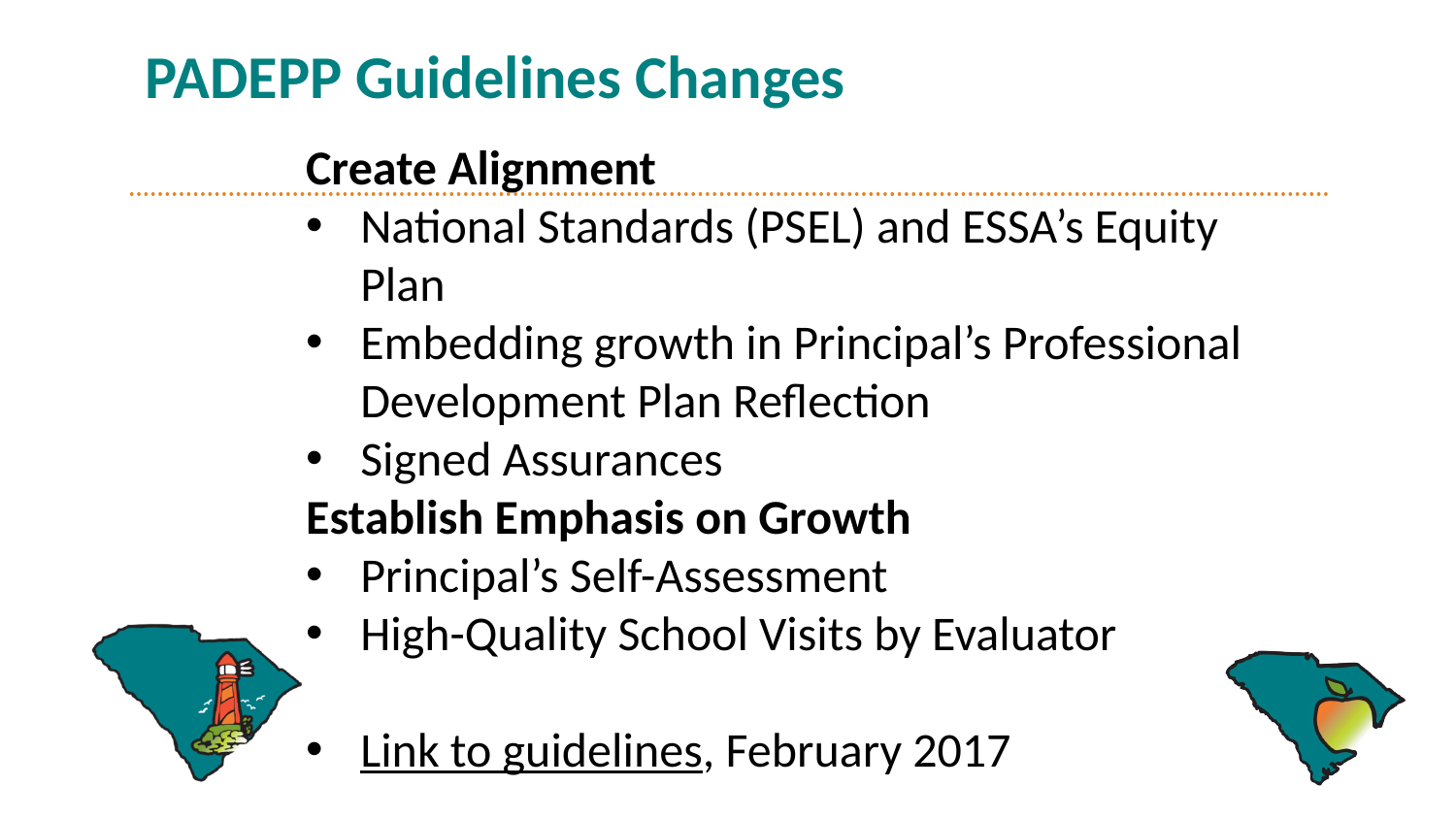

# PADEPP Guidelines Changes
Create Alignment
National Standards (PSEL) and ESSA’s Equity Plan
Embedding growth in Principal’s Professional Development Plan Reflection
Signed Assurances
Establish Emphasis on Growth
Principal’s Self-Assessment
High-Quality School Visits by Evaluator

Link to guidelines, February 2017